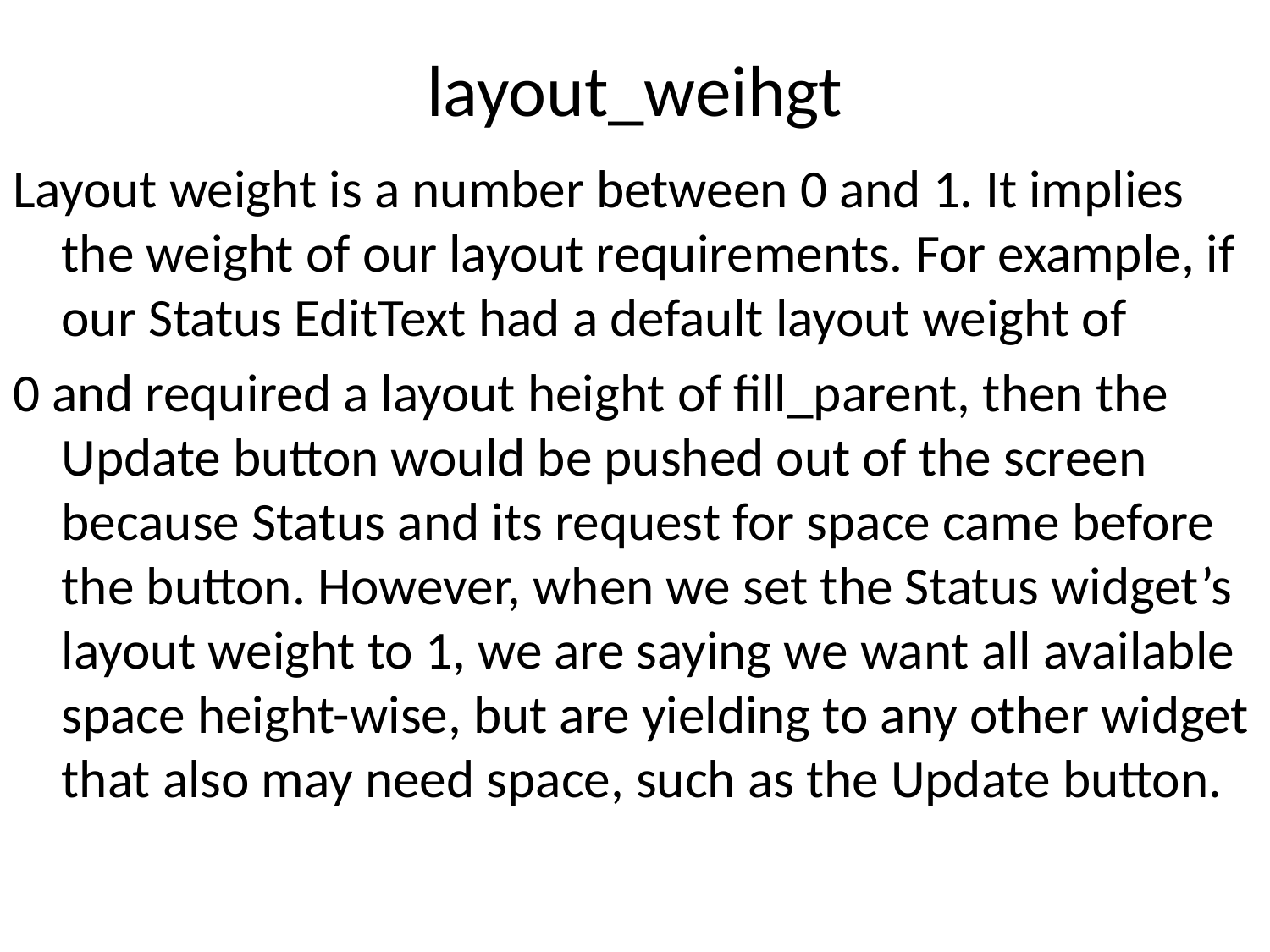

# layout_weihgt
Layout weight is a number between 0 and 1. It implies the weight of our layout requirements. For example, if our Status EditText had a default layout weight of
0 and required a layout height of fill_parent, then the Update button would be pushed out of the screen because Status and its request for space came before the button. However, when we set the Status widget’s layout weight to 1, we are saying we want all available space height-wise, but are yielding to any other widget that also may need space, such as the Update button.